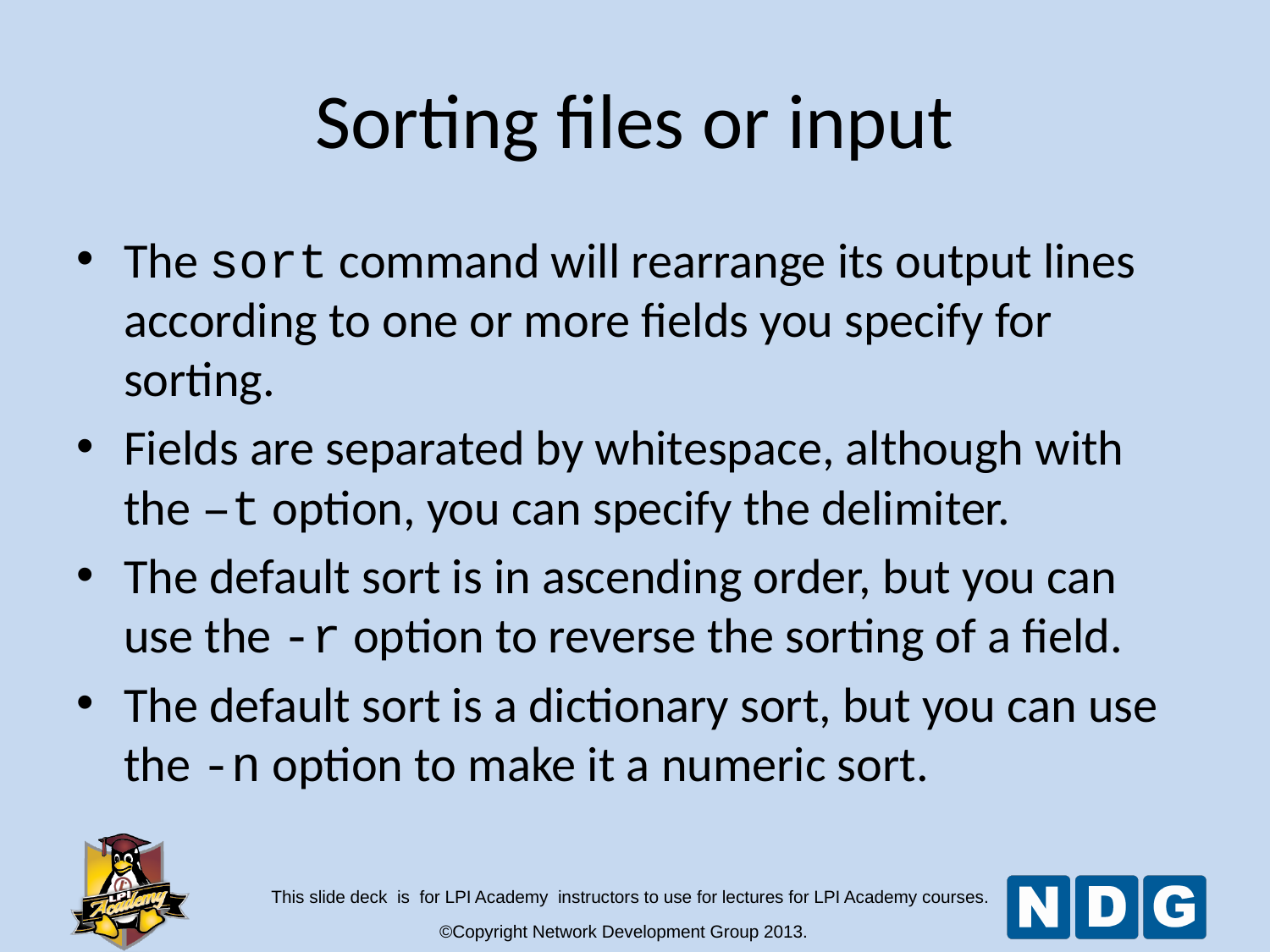

# Sorting files or input
The sort command will rearrange its output lines according to one or more fields you specify for sorting.
Fields are separated by whitespace, although with the –t option, you can specify the delimiter.
The default sort is in ascending order, but you can use the -r option to reverse the sorting of a field.
The default sort is a dictionary sort, but you can use the -n option to make it a numeric sort.